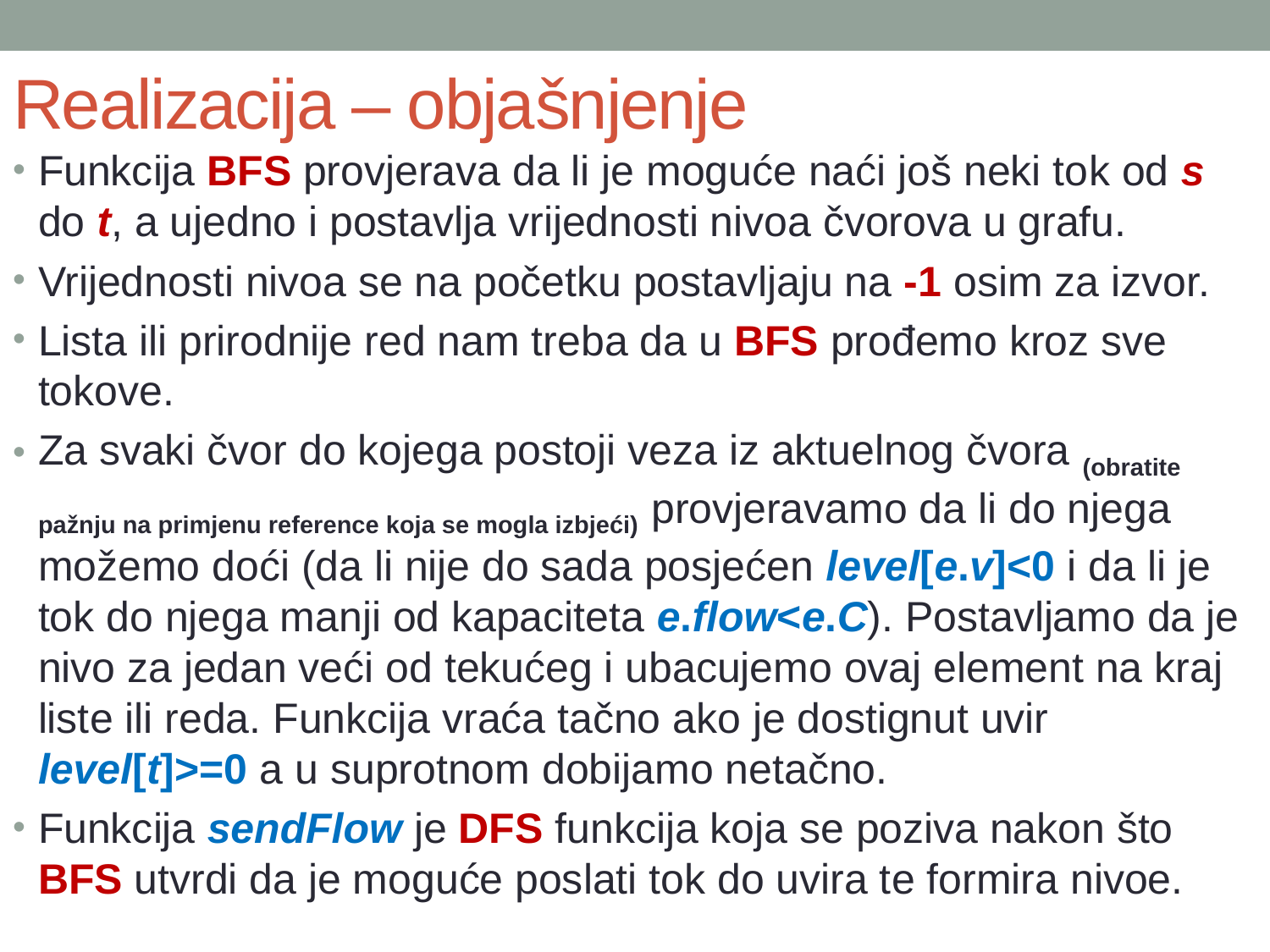

# Realizacija – objašnjenje
Funkcija BFS provjerava da li je moguće naći još neki tok od s do t, a ujedno i postavlja vrijednosti nivoa čvorova u grafu.
Vrijednosti nivoa se na početku postavljaju na -1 osim za izvor.
Lista ili prirodnije red nam treba da u BFS prođemo kroz sve tokove.
Za svaki čvor do kojega postoji veza iz aktuelnog čvora (obratite pažnju na primjenu reference koja se mogla izbjeći) provjeravamo da li do njega možemo doći (da li nije do sada posjećen level[e.v]<0 i da li je tok do njega manji od kapaciteta e.flow<e.C). Postavljamo da je nivo za jedan veći od tekućeg i ubacujemo ovaj element na kraj liste ili reda. Funkcija vraća tačno ako je dostignut uvir level[t]>=0 a u suprotnom dobijamo netačno.
Funkcija sendFlow je DFS funkcija koja se poziva nakon što BFS utvrdi da je moguće poslati tok do uvira te formira nivoe.